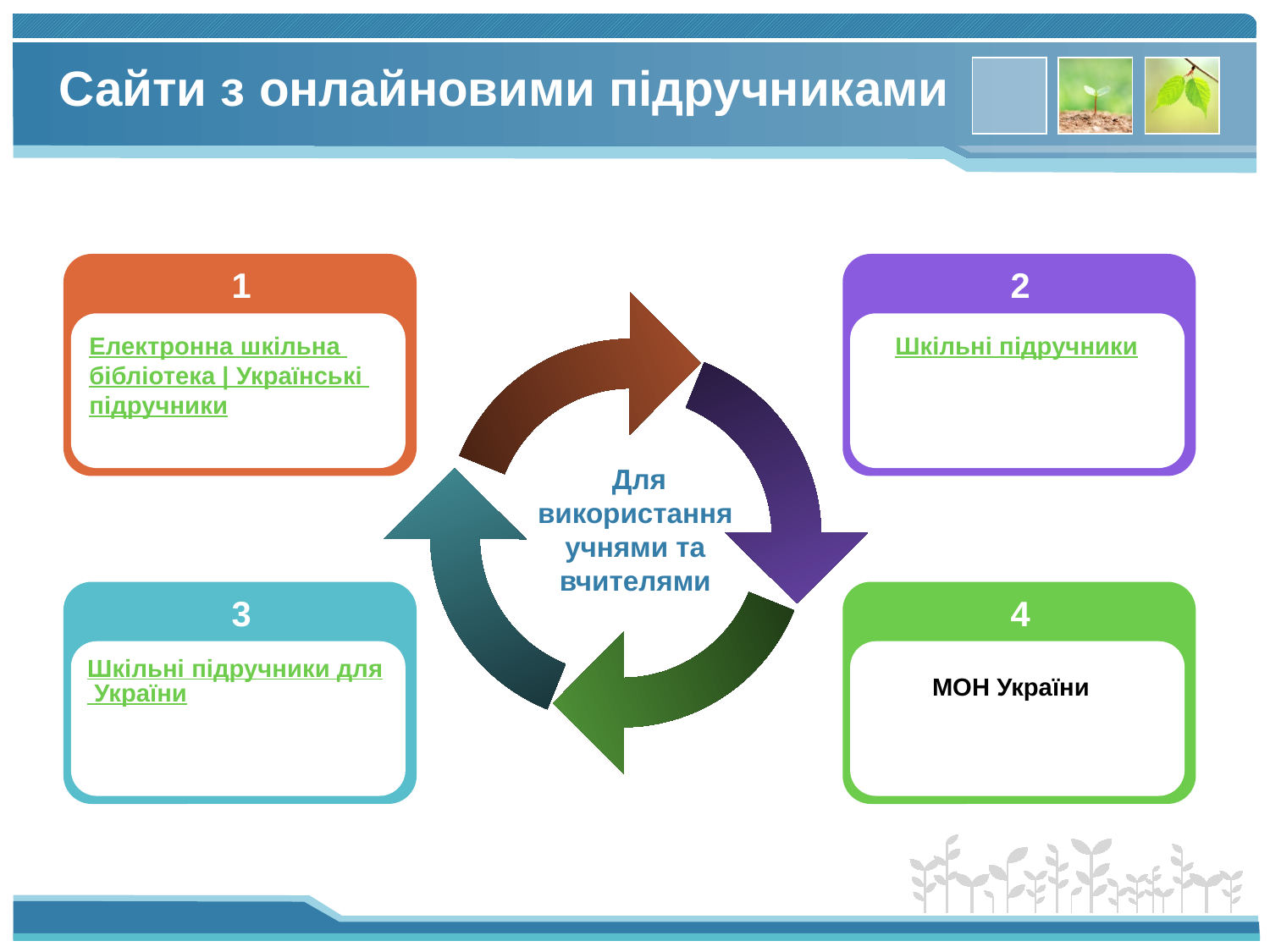

# Сайти з онлайновими підручниками

1
2

Електронна шкільна бібліотека | Українські підручники
Шкільні підручники

 Для використання учнями та вчителями

3
4

Шкільні підручники для України
МОН України